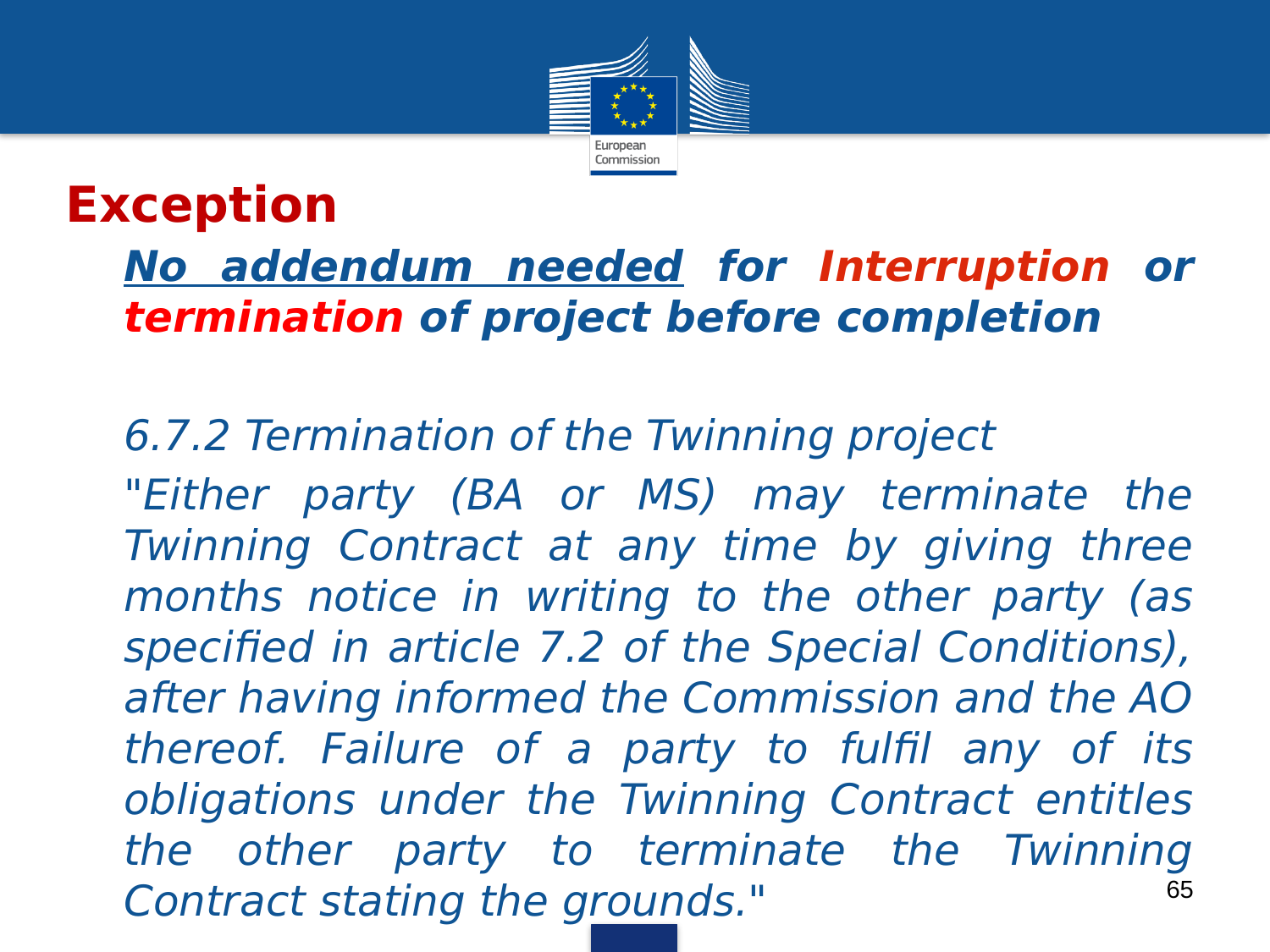

# Exception
No addendum needed for Interruption or termination of project before completion

6.7.2 Termination of the Twinning project
"Either party (BA or MS) may terminate the Twinning Contract at any time by giving three months notice in writing to the other party (as specified in article 7.2 of the Special Conditions), after having informed the Commission and the AO thereof. Failure of a party to fulfil any of its obligations under the Twinning Contract entitles the other party to terminate the Twinning Contract stating the grounds."

65